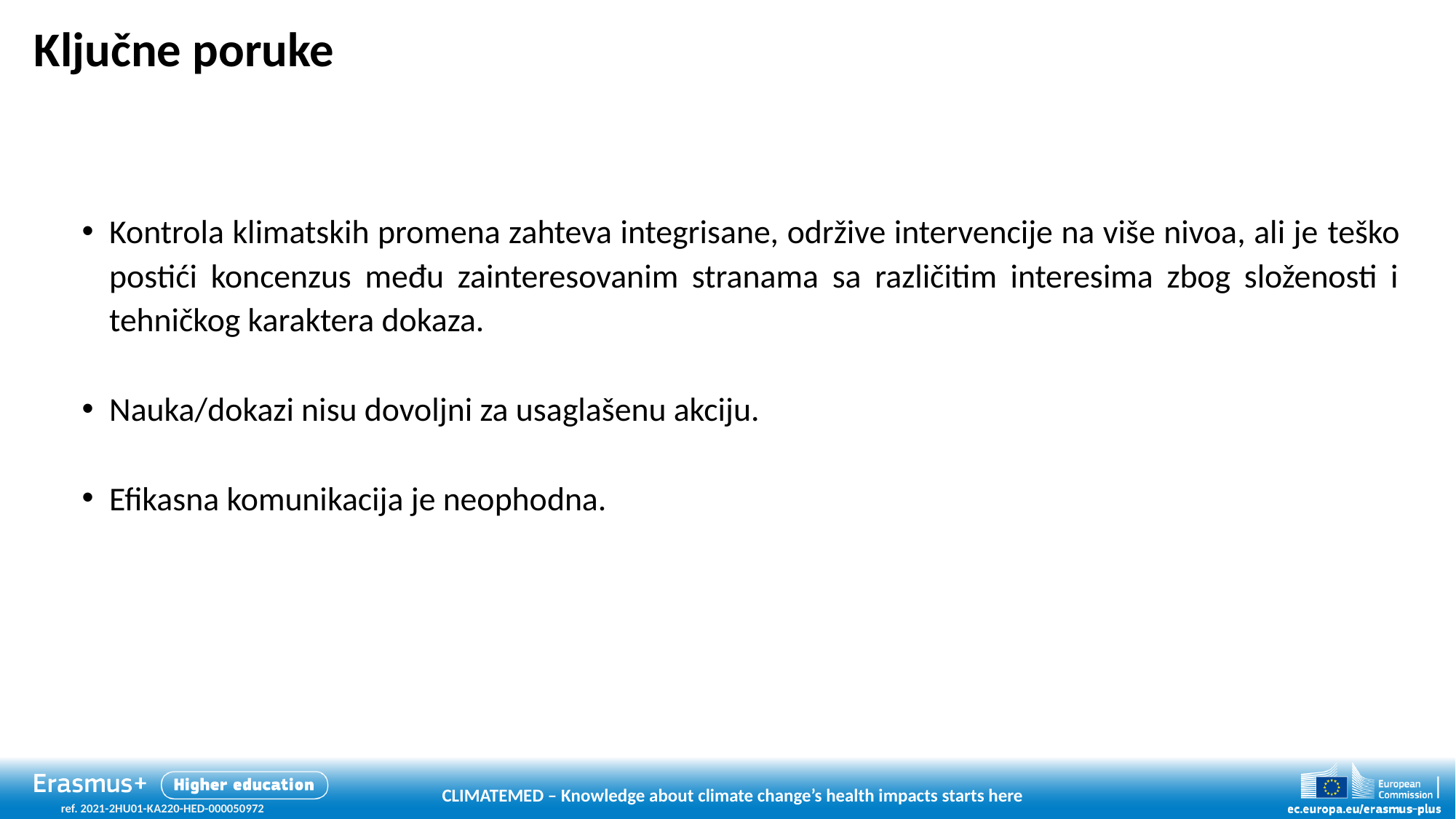

# Ključne poruke
Kontrola klimatskih promena zahteva integrisane, održive intervencije na više nivoa, ali je teško postići koncenzus među zainteresovanim stranama sa različitim interesima zbog složenosti i tehničkog karaktera dokaza.
Nauka/dokazi nisu dovoljni za usaglašenu akciju.
Efikasna komunikacija je neophodna.